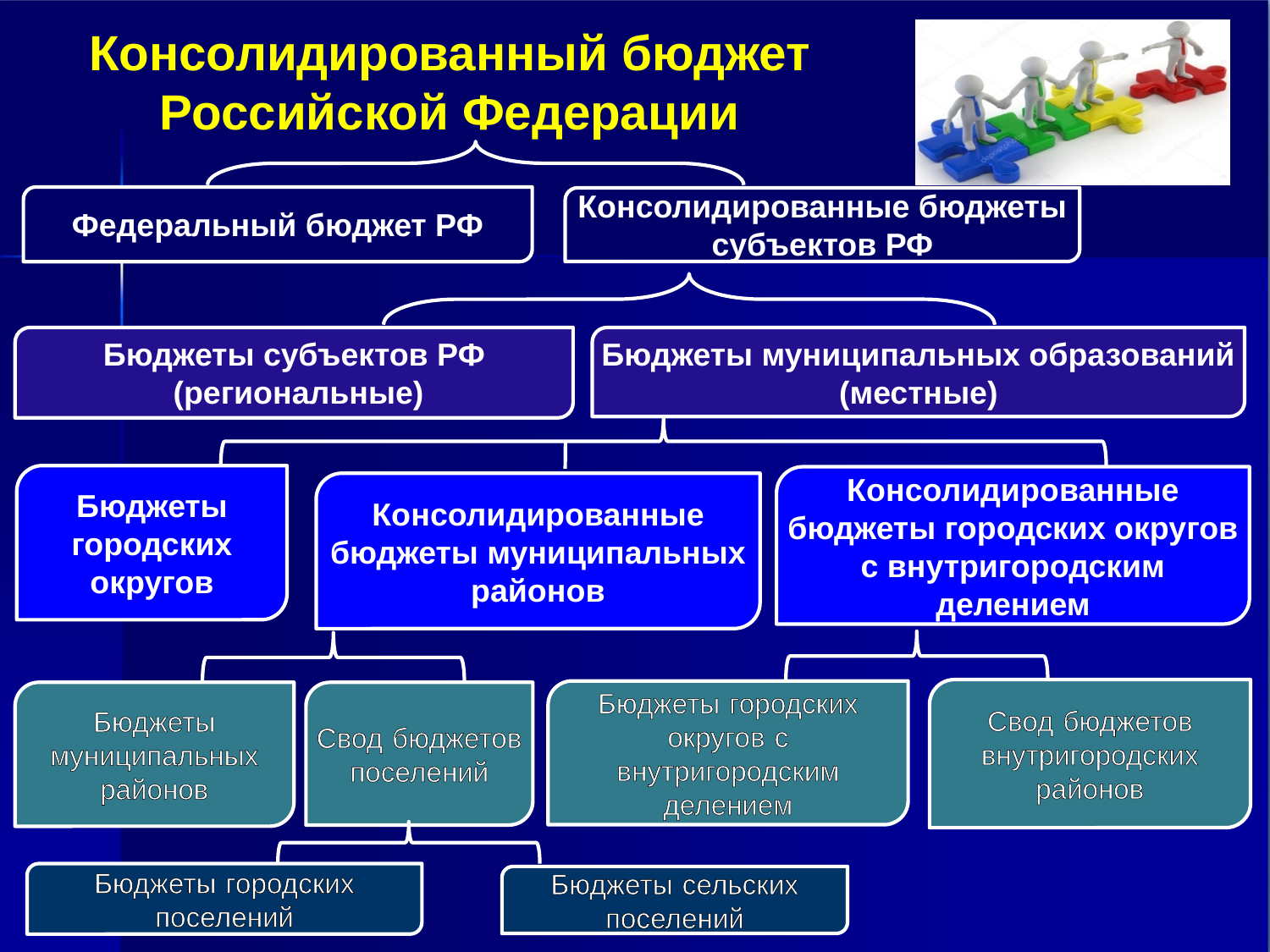

Консолидированный бюджет Российской Федерации
Федеральный бюджет РФ
Консолидированные бюджеты субъектов РФ
Бюджеты субъектов РФ
 (региональные)
Бюджеты муниципальных образований (местные)
Бюджеты городских округов
Консолидированные бюджеты городских округов с внутригородским делением
Консолидированные бюджеты муниципальных районов

Свод бюджетов внутригородских районов
Бюджеты городских округов с внутригородским делением
Бюджеты муниципальных районов
Свод бюджетов поселений

Бюджеты городских поселений
Бюджеты сельских поселений